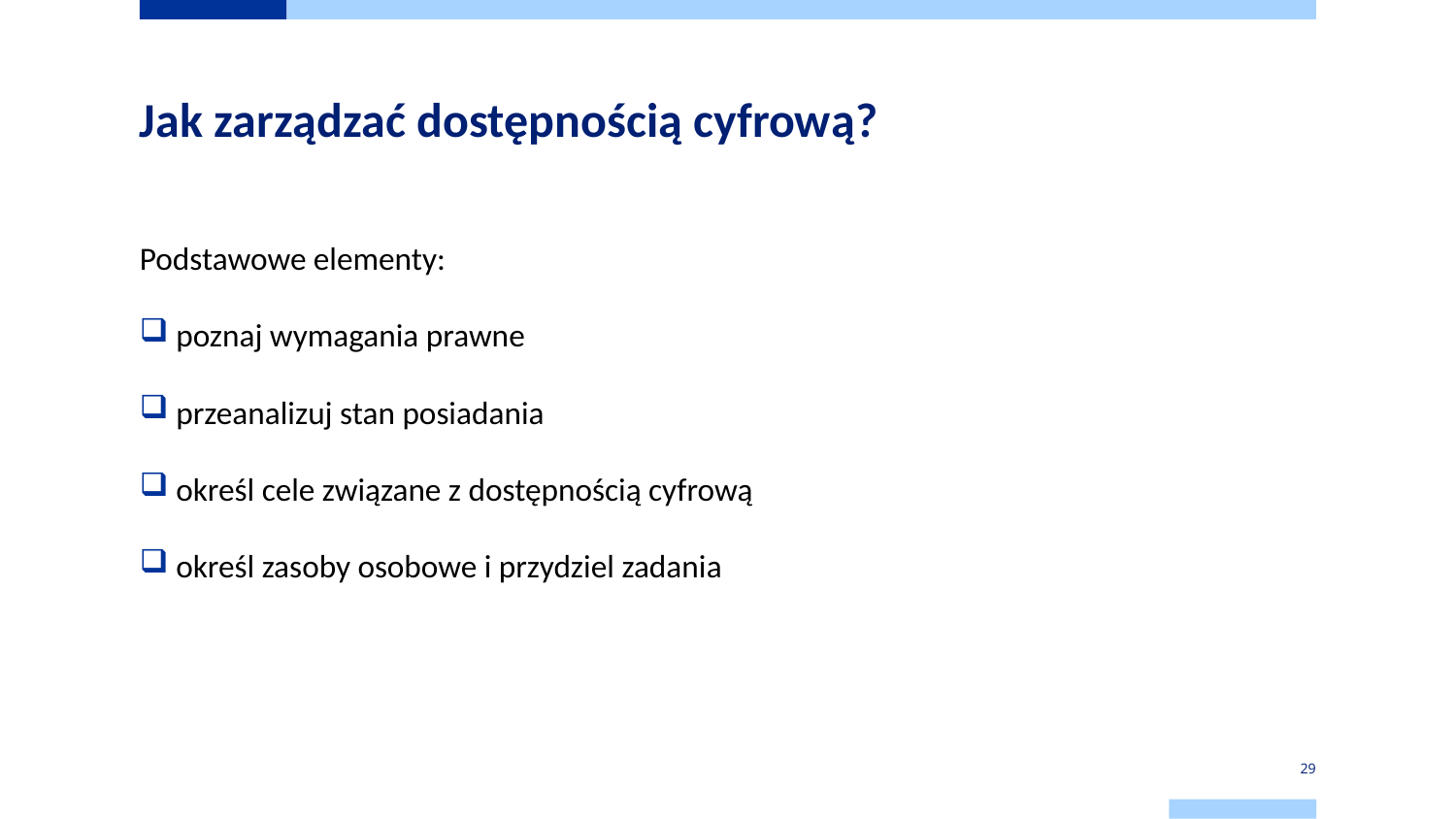

# Jak zarządzać dostępnością cyfrową?
Podstawowe elementy:
 poznaj wymagania prawne
 przeanalizuj stan posiadania
 określ cele związane z dostępnością cyfrową
 określ zasoby osobowe i przydziel zadania

29